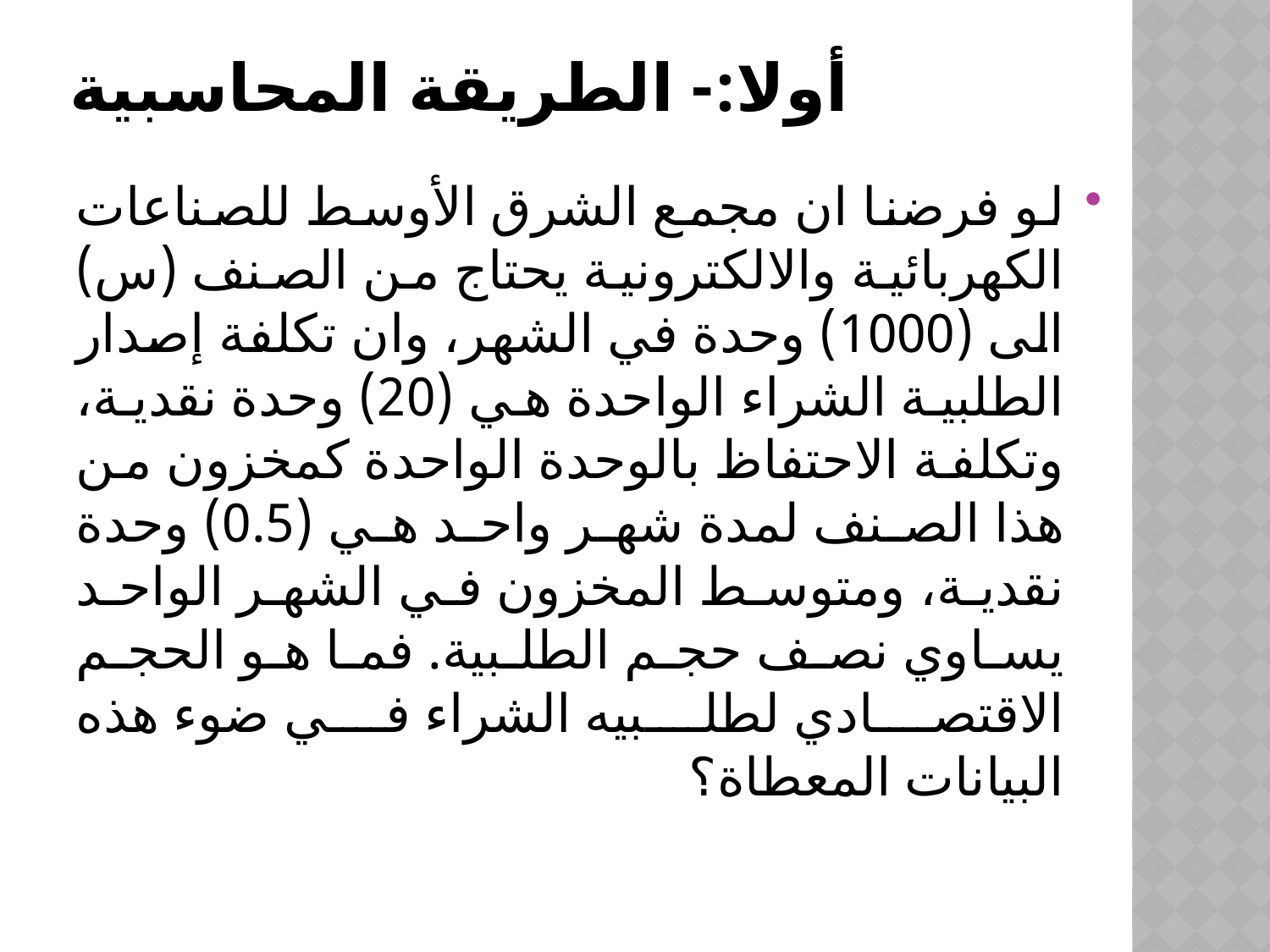

# أولا:- الطريقة المحاسبية
لو فرضنا ان مجمع الشرق الأوسط للصناعات الكهربائية والالكترونية يحتاج من الصنف (س) الى (1000) وحدة في الشهر، وان تكلفة إصدار الطلبية الشراء الواحدة هي (20) وحدة نقدية، وتكلفة الاحتفاظ بالوحدة الواحدة كمخزون من هذا الصنف لمدة شهر واحد هي (0.5) وحدة نقدية، ومتوسط المخزون في الشهر الواحد يساوي نصف حجم الطلبية. فما هو الحجم الاقتصادي لطلبيه الشراء في ضوء هذه البيانات المعطاة؟